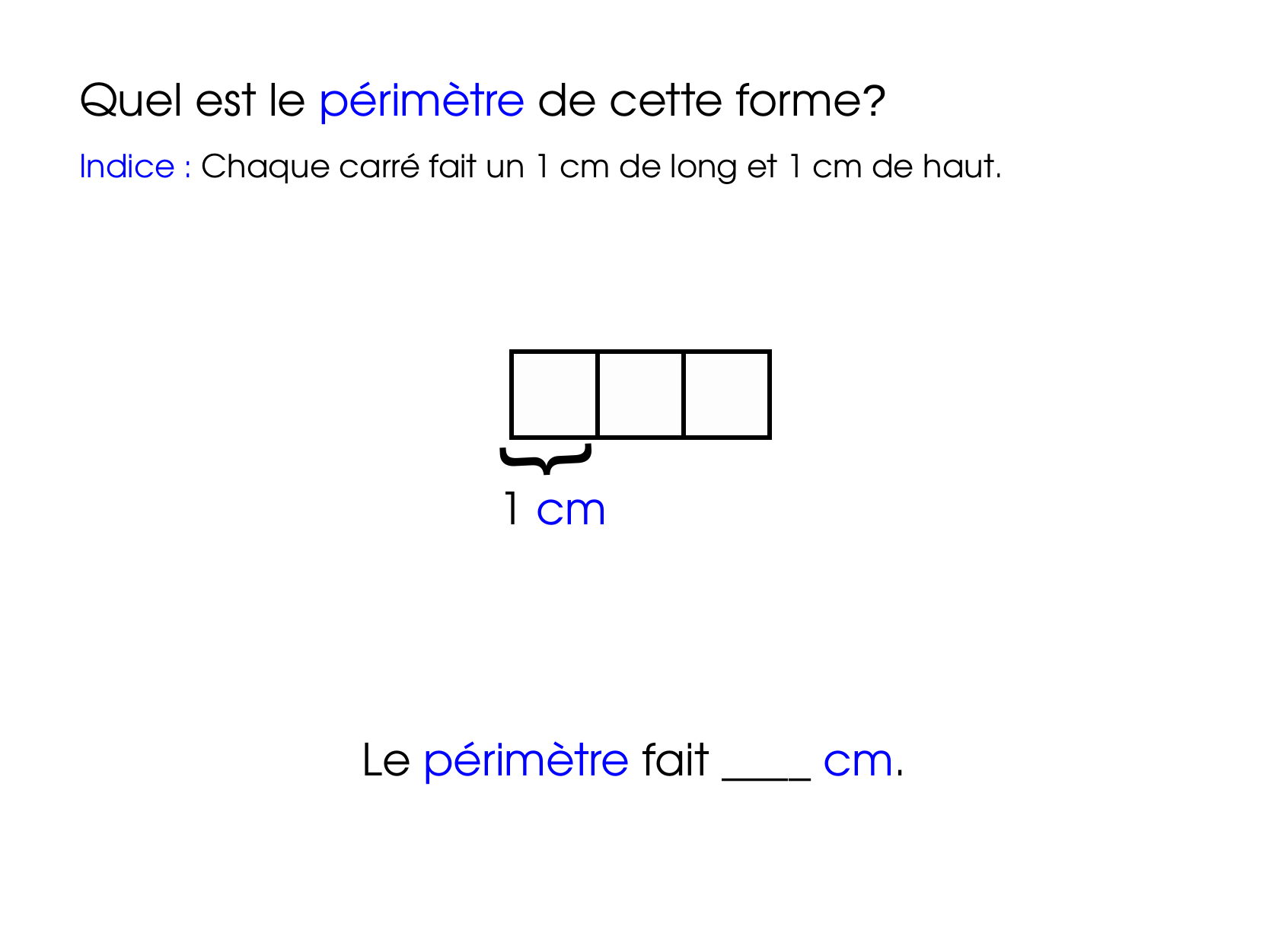

Quel est le périmètre de cette forme?
Indice : Chaque carré fait un 1 cm de long et 1 cm de haut.

}
1 cm
Le périmètre fait ____ cm.